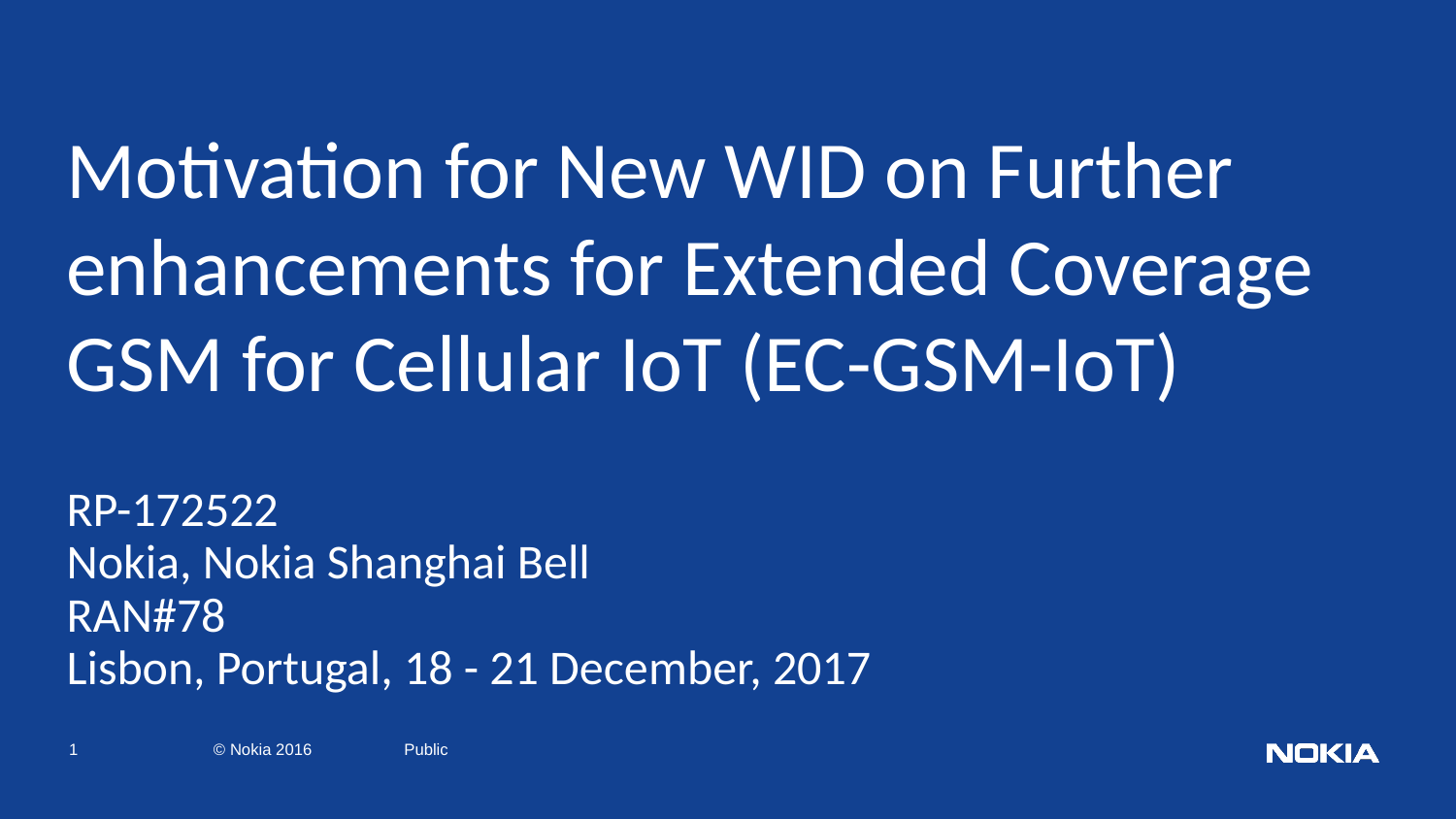

Motivation for New WID on Further enhancements for Extended Coverage GSM for Cellular IoT (EC-GSM-IoT)
RP-172522
Nokia, Nokia Shanghai Bell
RAN#78
Lisbon, Portugal, 18 - 21 December, 2017